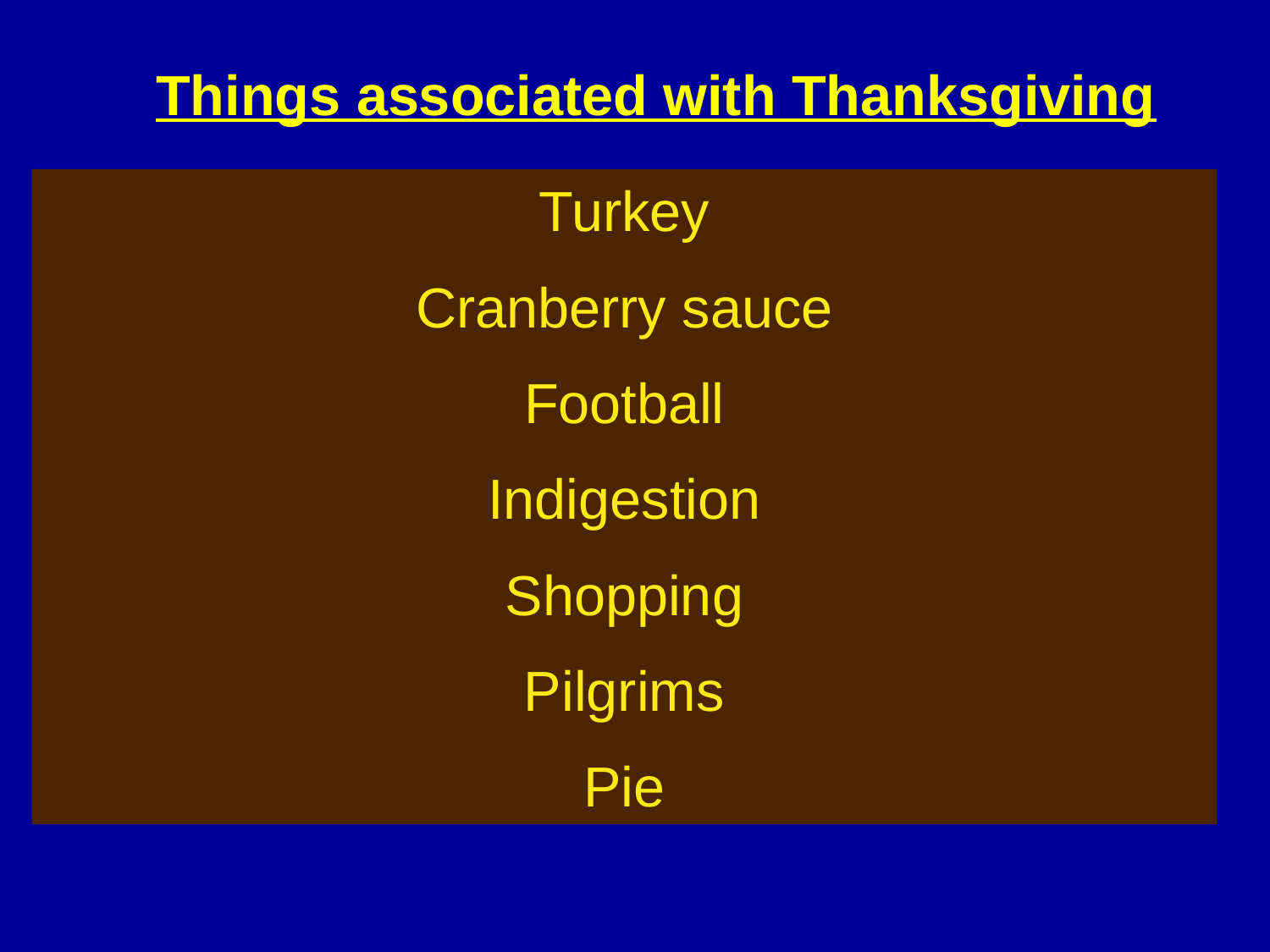

Things associated with Thanksgiving
Turkey
Cranberry sauce
Football
Indigestion
Shopping
Pilgrims
Pie